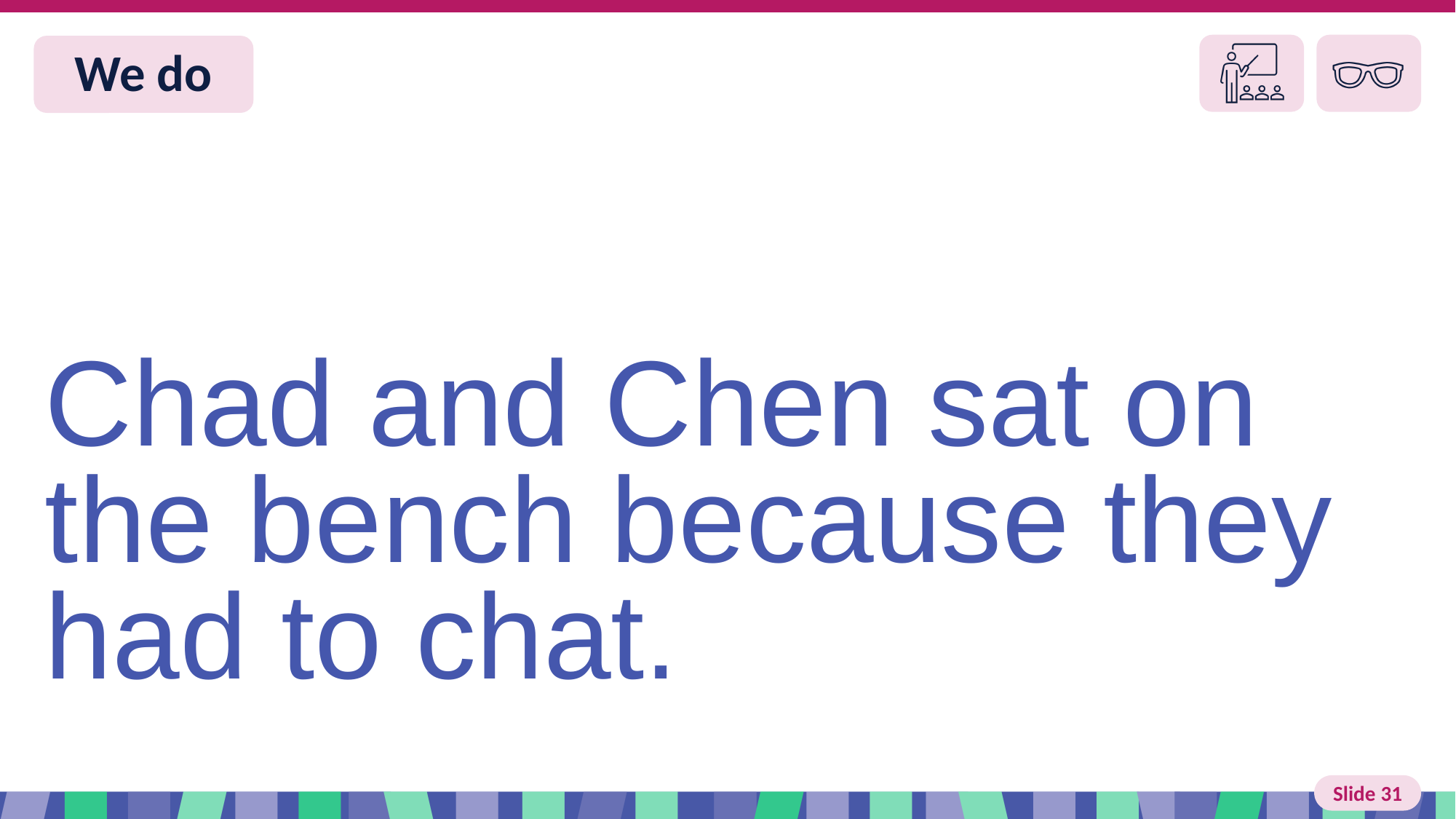

# Slide 31 We do
Chad and Chen sat on the bench because they had to chat.